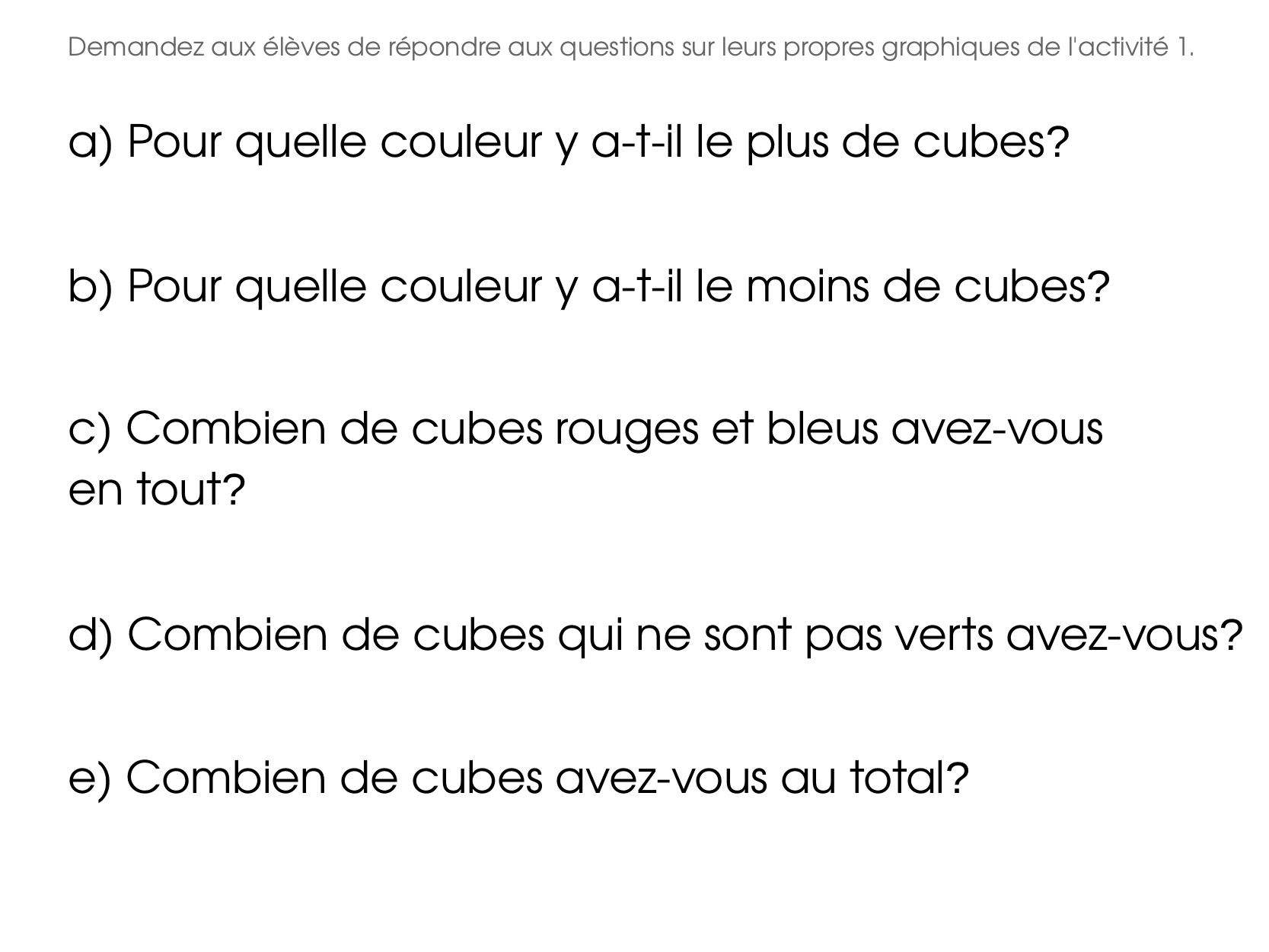

Demandez aux élèves de répondre aux questions sur leurs propres graphiques de l'activité 1.
a) Pour quelle couleur y a-t-il le plus de cubes?
b) Pour quelle couleur y a-t-il le moins de cubes?
c) Combien de cubes rouges et bleus avez-vous
en tout?
d) Combien de cubes qui ne sont pas verts avez-vous?
e) Combien de cubes avez-vous au total?